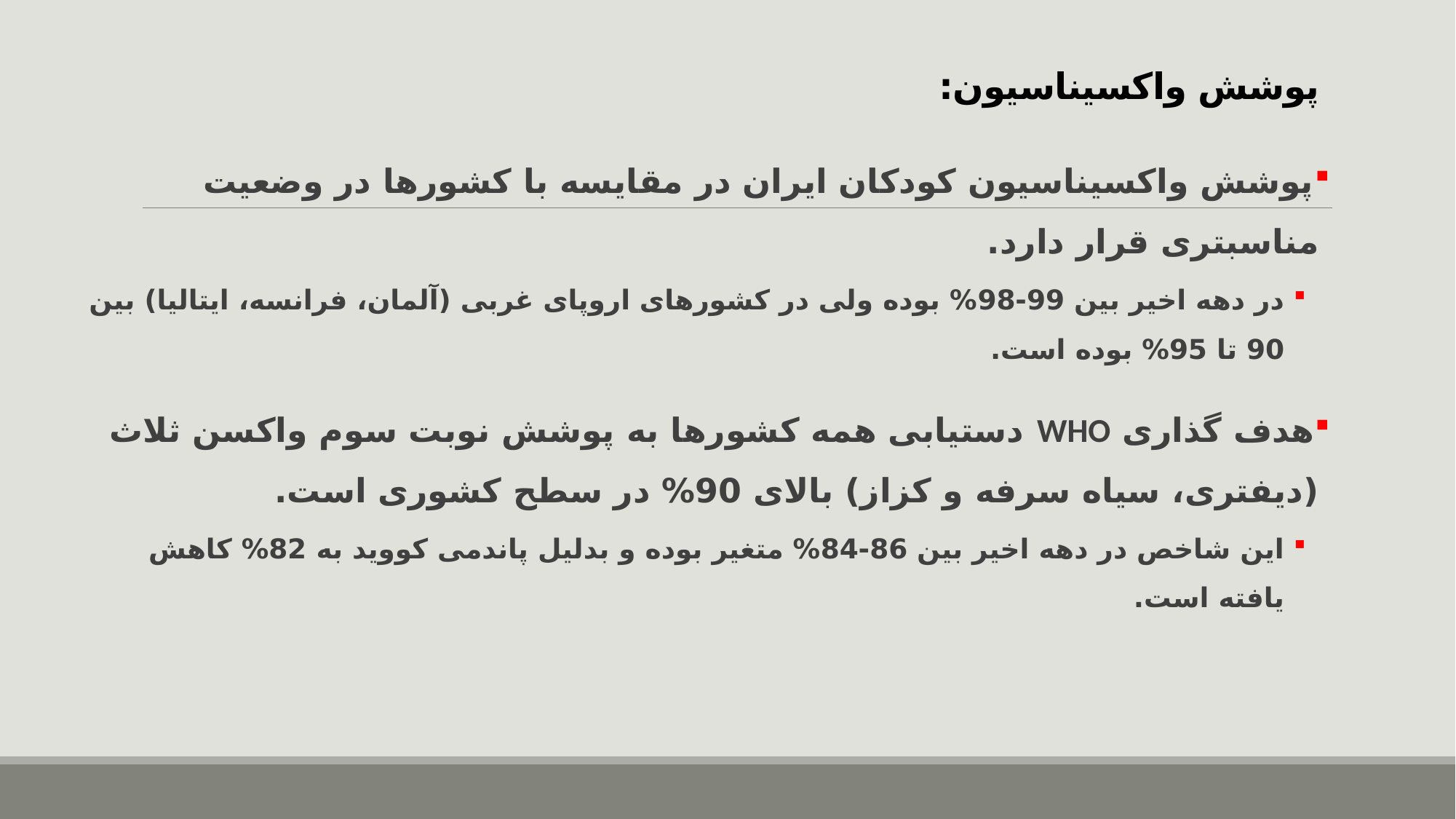

# پوشش واکسیناسیون:
پوشش واکسیناسیون کودکان ایران در مقایسه با کشورها در وضعیت مناسبتری قرار دارد.
در دهه اخیر بین 99-98% بوده ولی در کشورهای اروپای غربی (آلمان، فرانسه، ایتالیا) بین 90 تا 95% بوده است.
هدف گذاری WHO دستیابی همه کشورها به پوشش نوبت سوم واکسن ثلاث (دیفتری، سیاه سرفه و کزاز) بالای 90% در سطح کشوری است.
این شاخص در دهه اخیر بین 86-84% متغیر بوده و بدلیل پاندمی کووید به 82% کاهش یافته است.